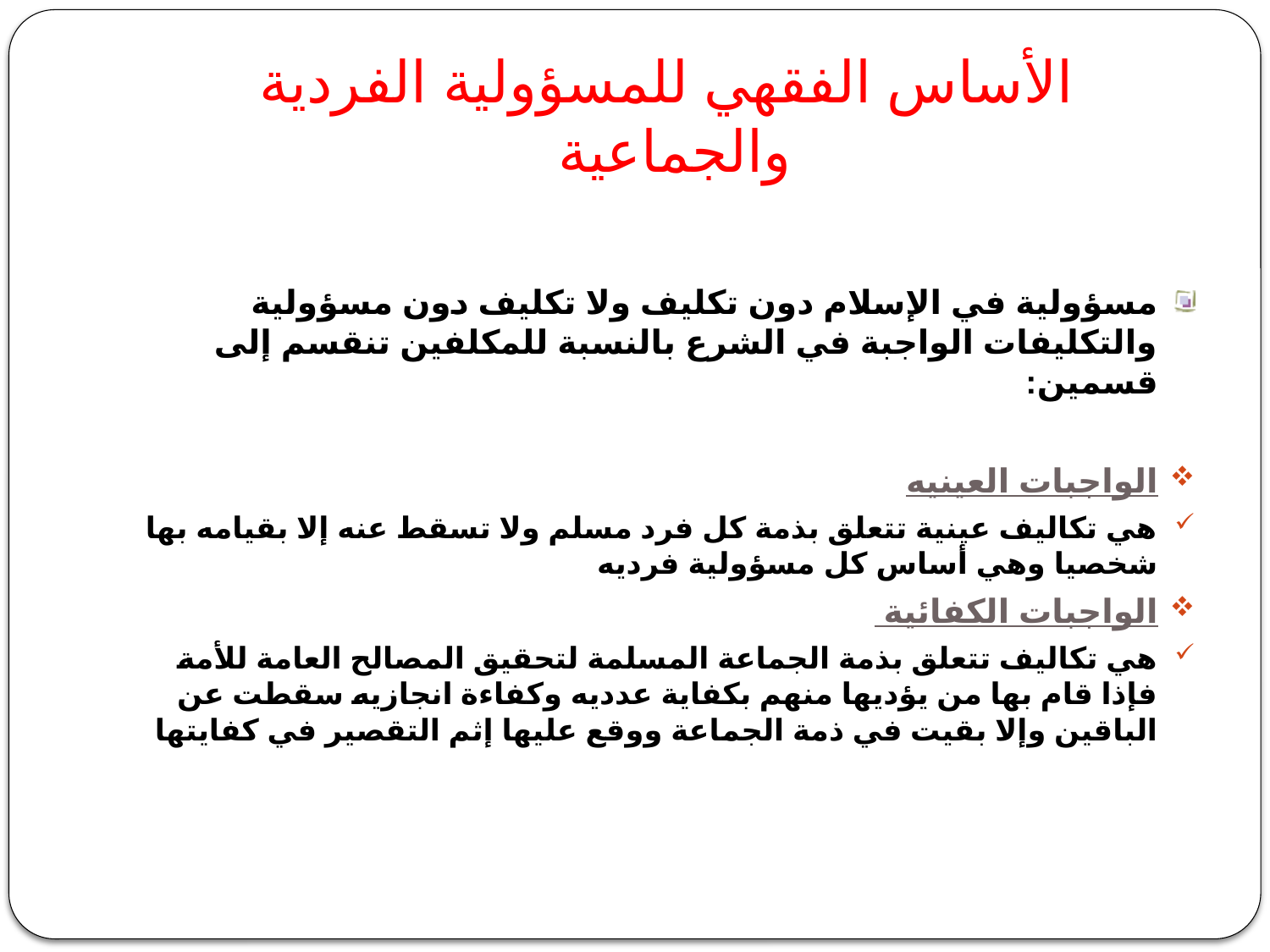

# الأساس الفقهي للمسؤولية الفردية والجماعية
مسؤولية في الإسلام دون تكليف ولا تكليف دون مسؤولية والتكليفات الواجبة في الشرع بالنسبة للمكلفين تنقسم إلى قسمين:

الواجبات العينيه
هي تكاليف عينية تتعلق بذمة كل فرد مسلم ولا تسقط عنه إلا بقيامه بها شخصيا وهي أساس كل مسؤولية فرديه
الواجبات الكفائية
هي تكاليف تتعلق بذمة الجماعة المسلمة لتحقيق المصالح العامة للأمة فإذا قام بها من يؤديها منهم بكفاية عدديه وكفاءة انجازيه سقطت عن الباقين وإلا بقيت في ذمة الجماعة ووقع عليها إثم التقصير في كفايتها